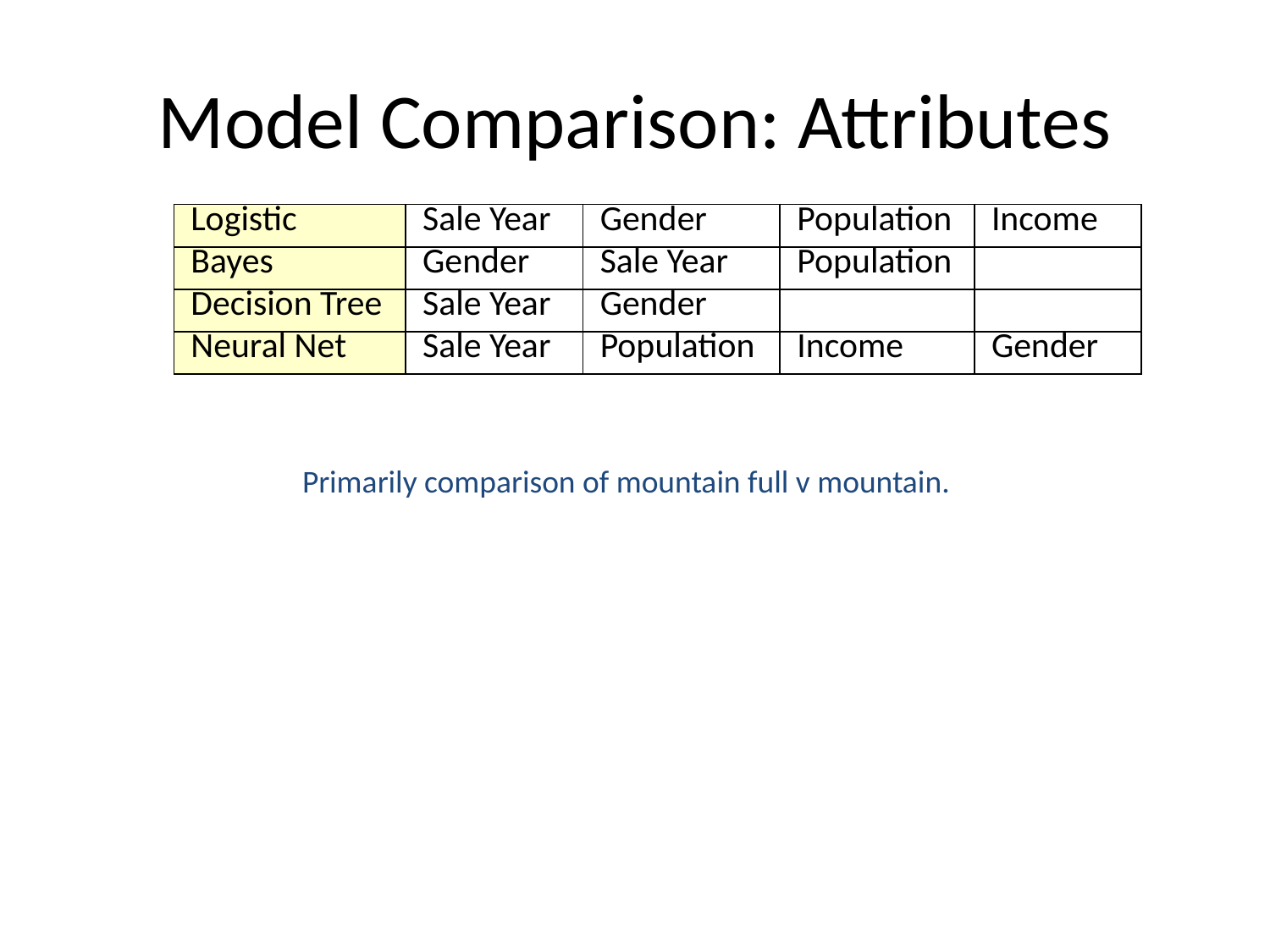

# Model Comparison: Attributes
| Logistic | Sale Year | Gender | Population | Income |
| --- | --- | --- | --- | --- |
| Bayes | Gender | Sale Year | Population |  |
| Decision Tree | Sale Year | Gender |  |  |
| Neural Net | Sale Year | Population | Income | Gender |
Primarily comparison of mountain full v mountain.